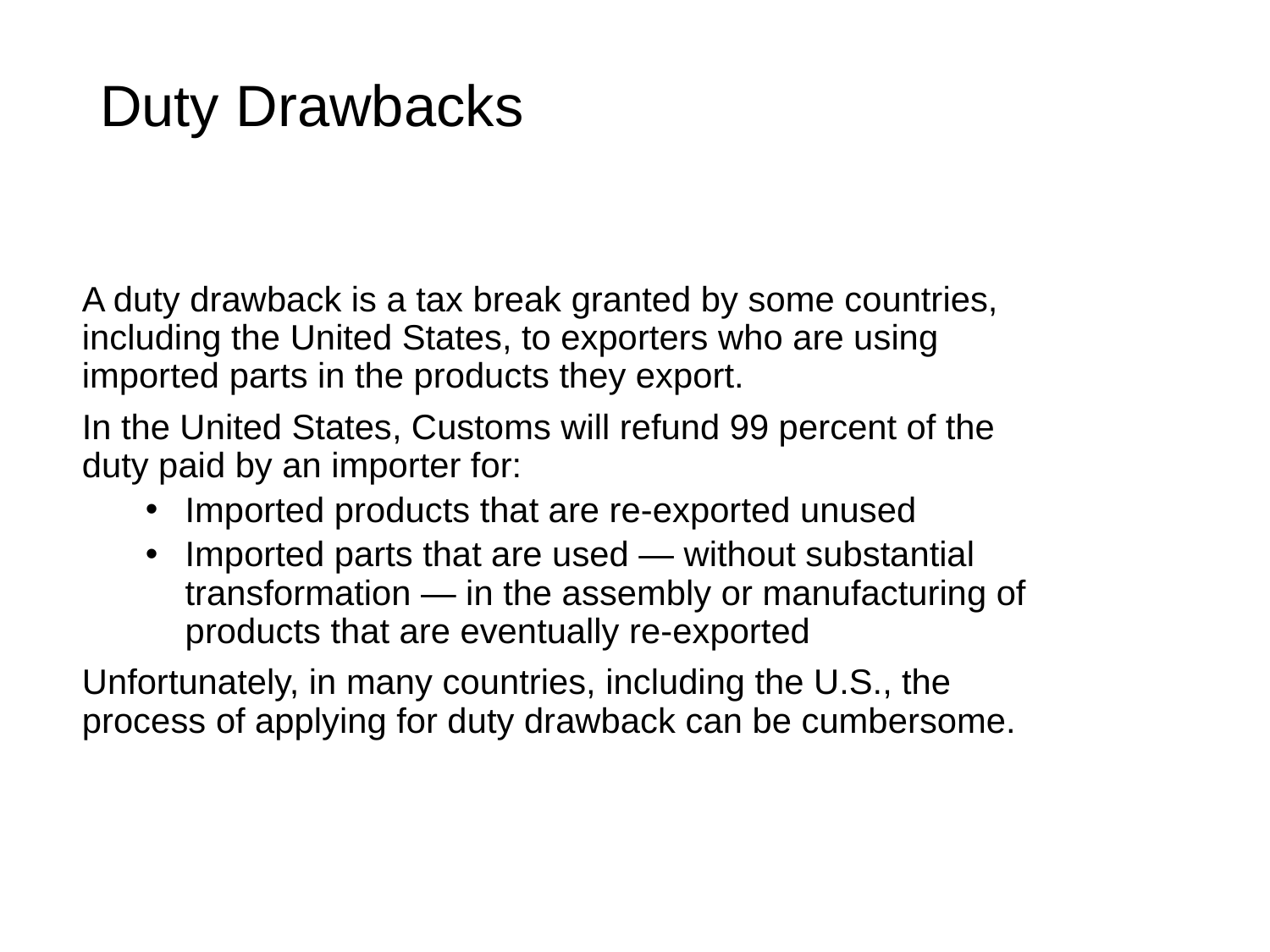

# Duty Drawbacks
A duty drawback is a tax break granted by some countries, including the United States, to exporters who are using imported parts in the products they export.
In the United States, Customs will refund 99 percent of the duty paid by an importer for:
Imported products that are re-exported unused
Imported parts that are used — without substantial transformation — in the assembly or manufacturing of products that are eventually re-exported
Unfortunately, in many countries, including the U.S., the process of applying for duty drawback can be cumbersome.